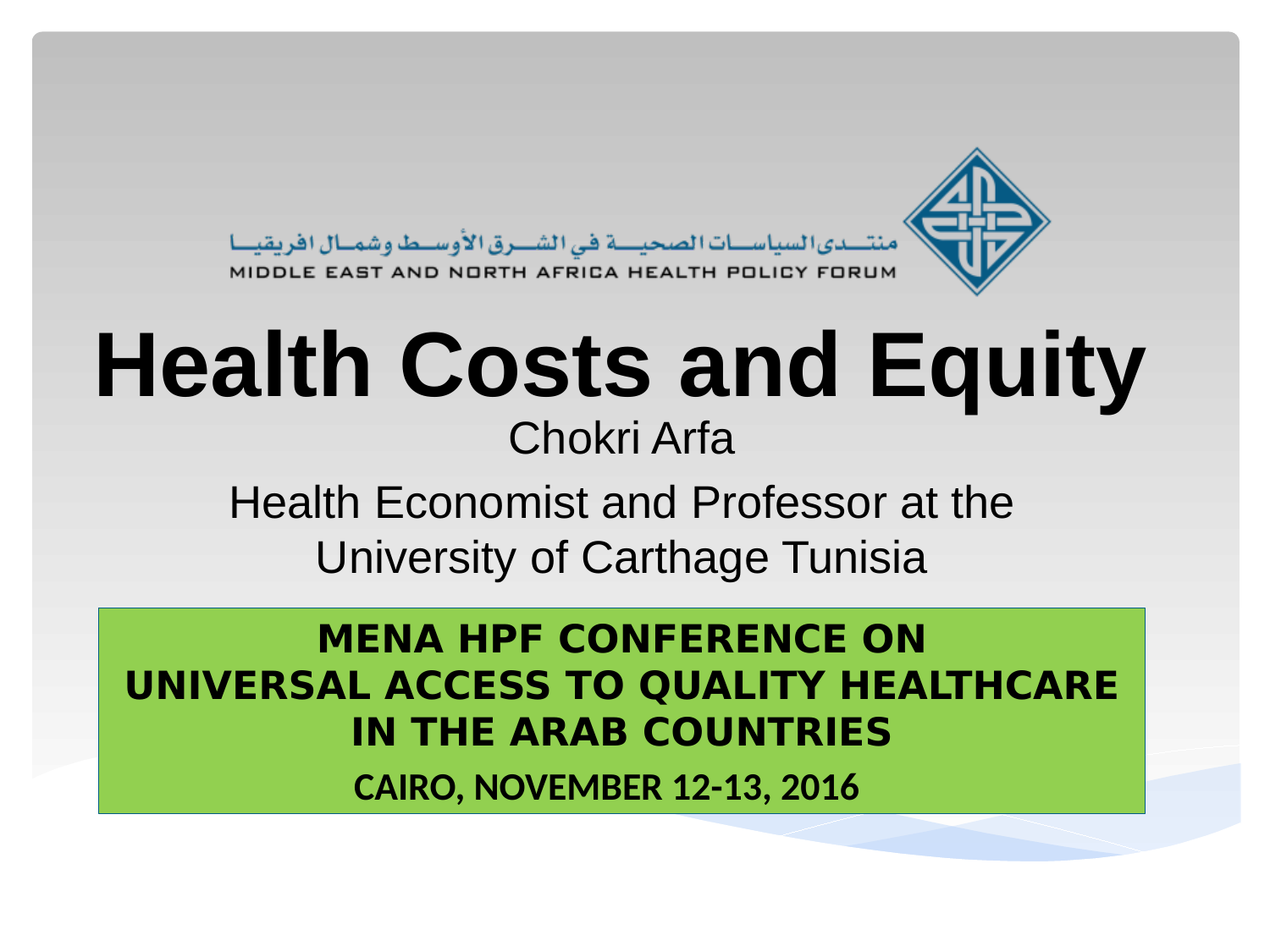

# Health Costs and Equity
Chokri Arfa
Health Economist and Professor at the University of Carthage Tunisia
MENA HPF CONFERENCE ON
UNIVERSAL ACCESS TO QUALITY HEALTHCARE IN THE ARAB COUNTRIES
CAIRO, NOVEMBER 12-13, 2016